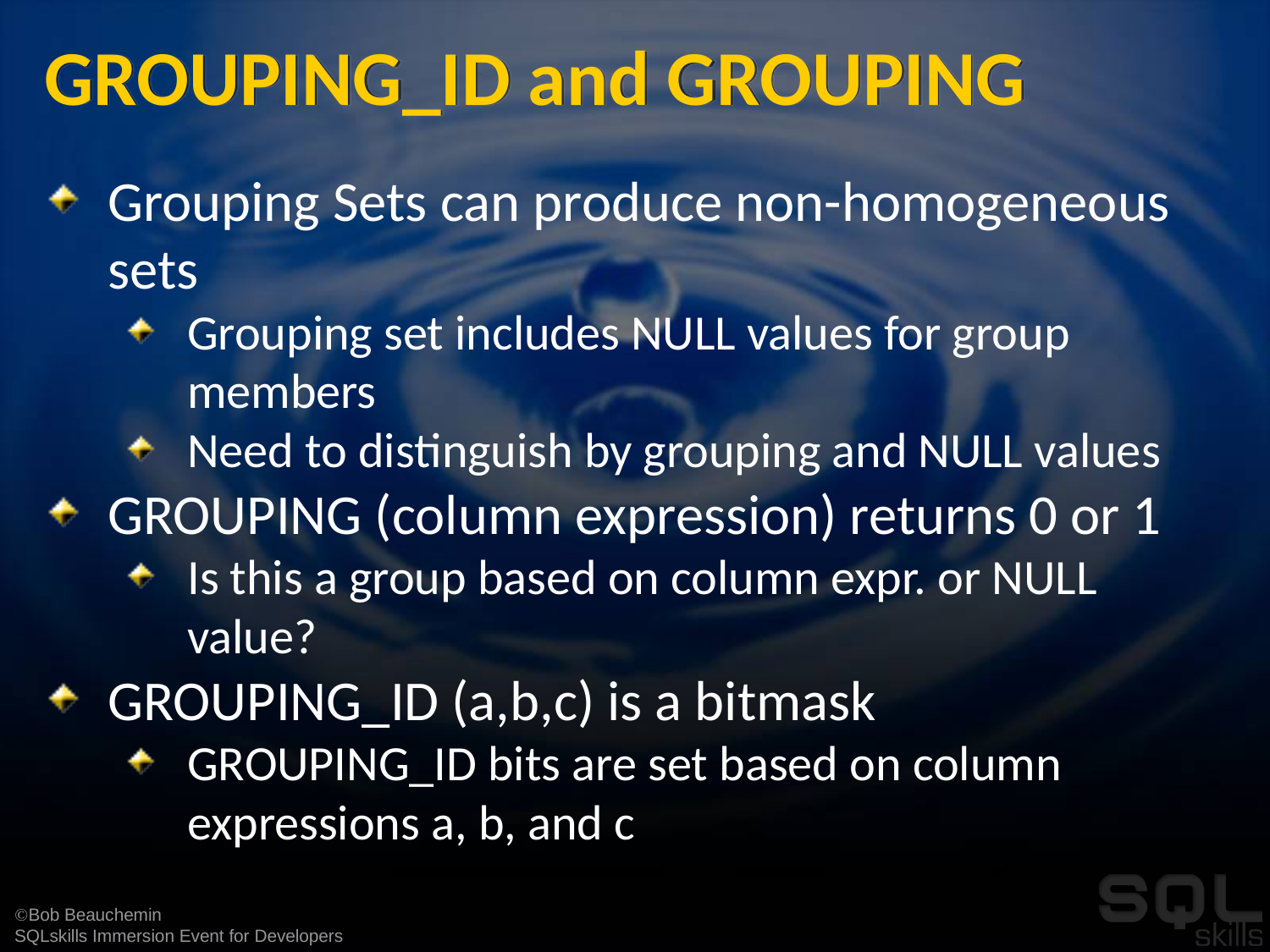

# GROUPING_ID and GROUPING
Grouping Sets can produce non-homogeneous sets
Grouping set includes NULL values for group members
Need to distinguish by grouping and NULL values
GROUPING (column expression) returns 0 or 1
Is this a group based on column expr. or NULL value?
GROUPING_ID (a,b,c) is a bitmask
GROUPING_ID bits are set based on column expressions a, b, and c